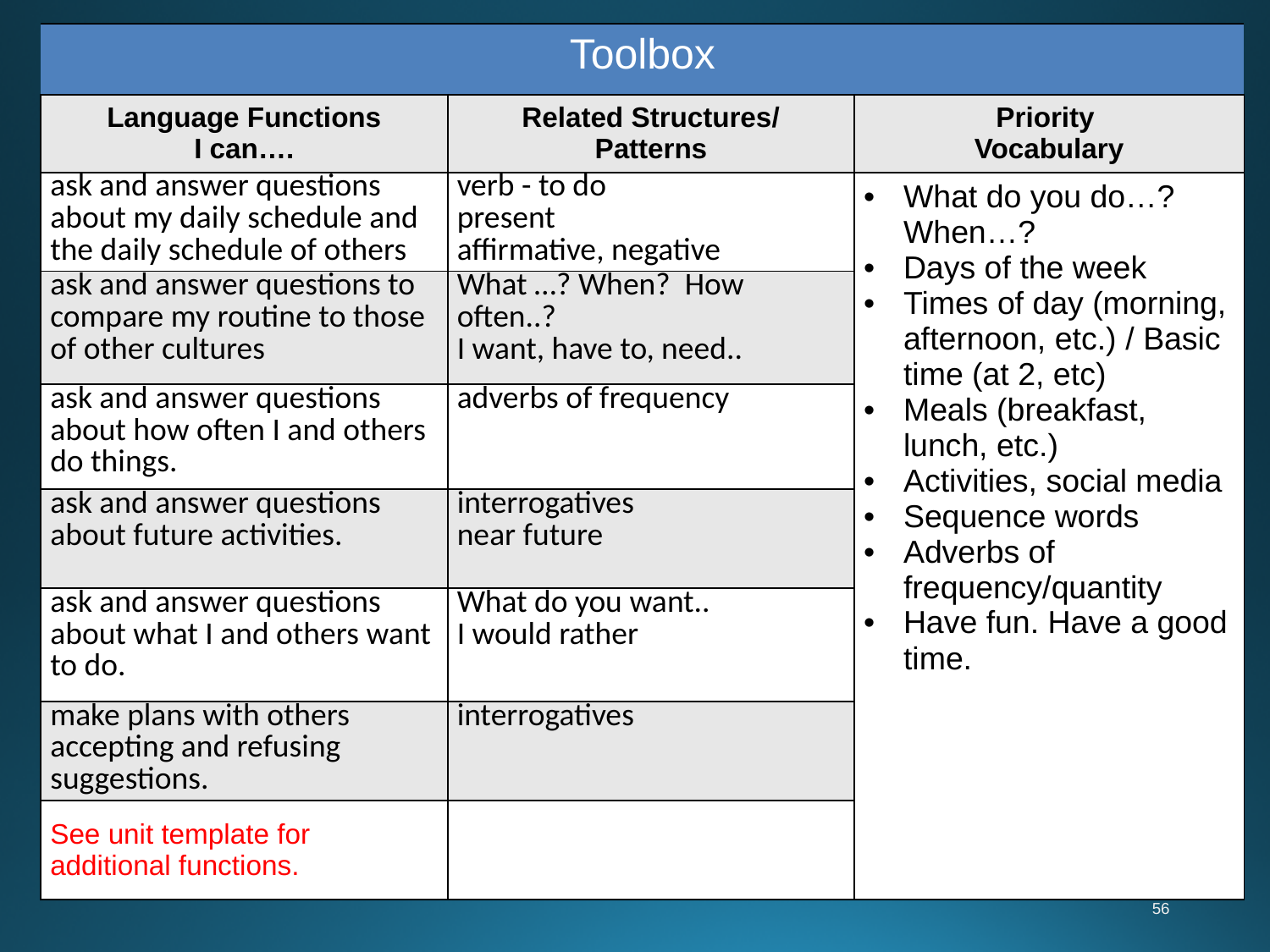

| Toolbox |  |  |
| --- | --- | --- |
| Language Functions I can…. | Related Structures/ Patterns | Priority Vocabulary |
| ask and answer questions about my daily schedule and the daily schedule of others | verb - to do present affirmative, negative | What do you do…?When…? Days of the week Times of day (morning, afternoon, etc.) / Basic time (at 2, etc) Meals (breakfast, lunch, etc.) Activities, social media Sequence words Adverbs of frequency/quantity Have fun. Have a good time. |
| ask and answer questions to compare my routine to those of other cultures | What …? When? How often..? I want, have to, need.. |  |
| ask and answer questions about how often I and others do things. | adverbs of frequency |  |
| ask and answer questions about future activities. | interrogatives near future |  |
| ask and answer questions about what I and others want to do. | What do you want.. I would rather |  |
| make plans with others accepting and refusing suggestions. | interrogatives |  |
| See unit template for additional functions. |  |  |
56